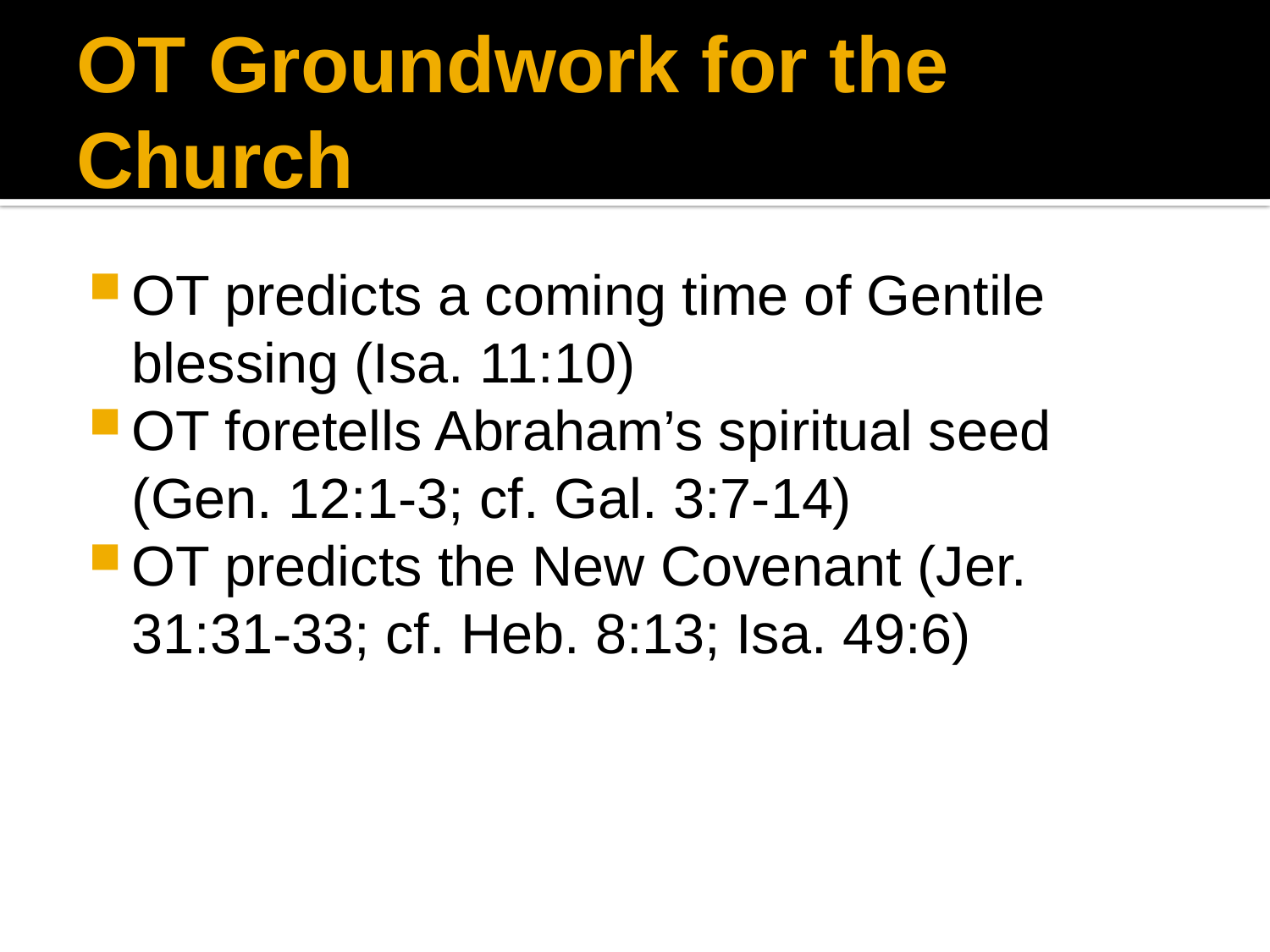

# OT Groundwork for the Church
OT predicts a coming time of Gentile blessing (Isa. 11:10)
OT foretells Abraham’s spiritual seed (Gen. 12:1-3; cf. Gal. 3:7-14)
OT predicts the New Covenant (Jer. 31:31-33; cf. Heb. 8:13; Isa. 49:6)